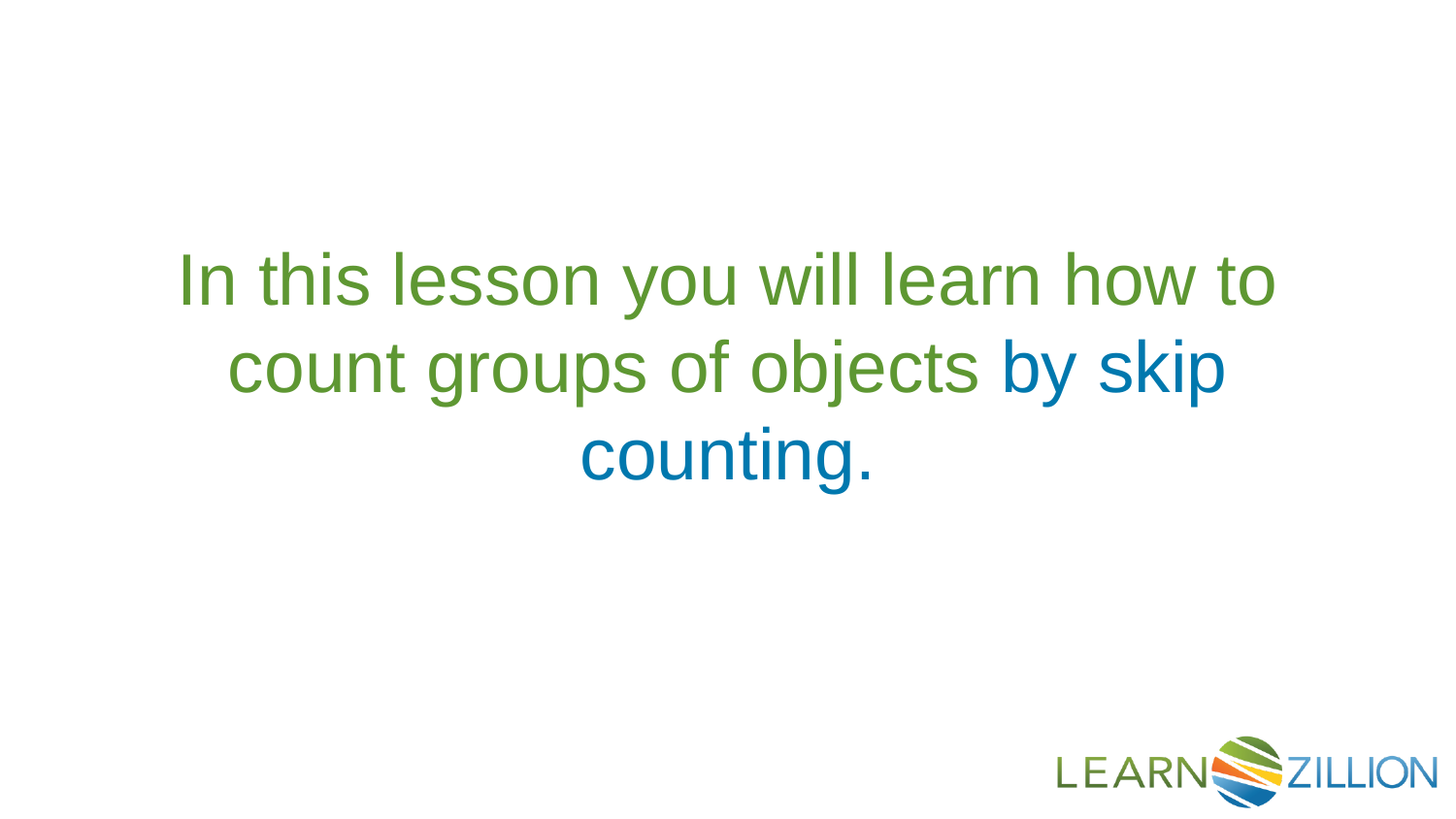

In this lesson you will learn how to count groups of objects by skip counting.